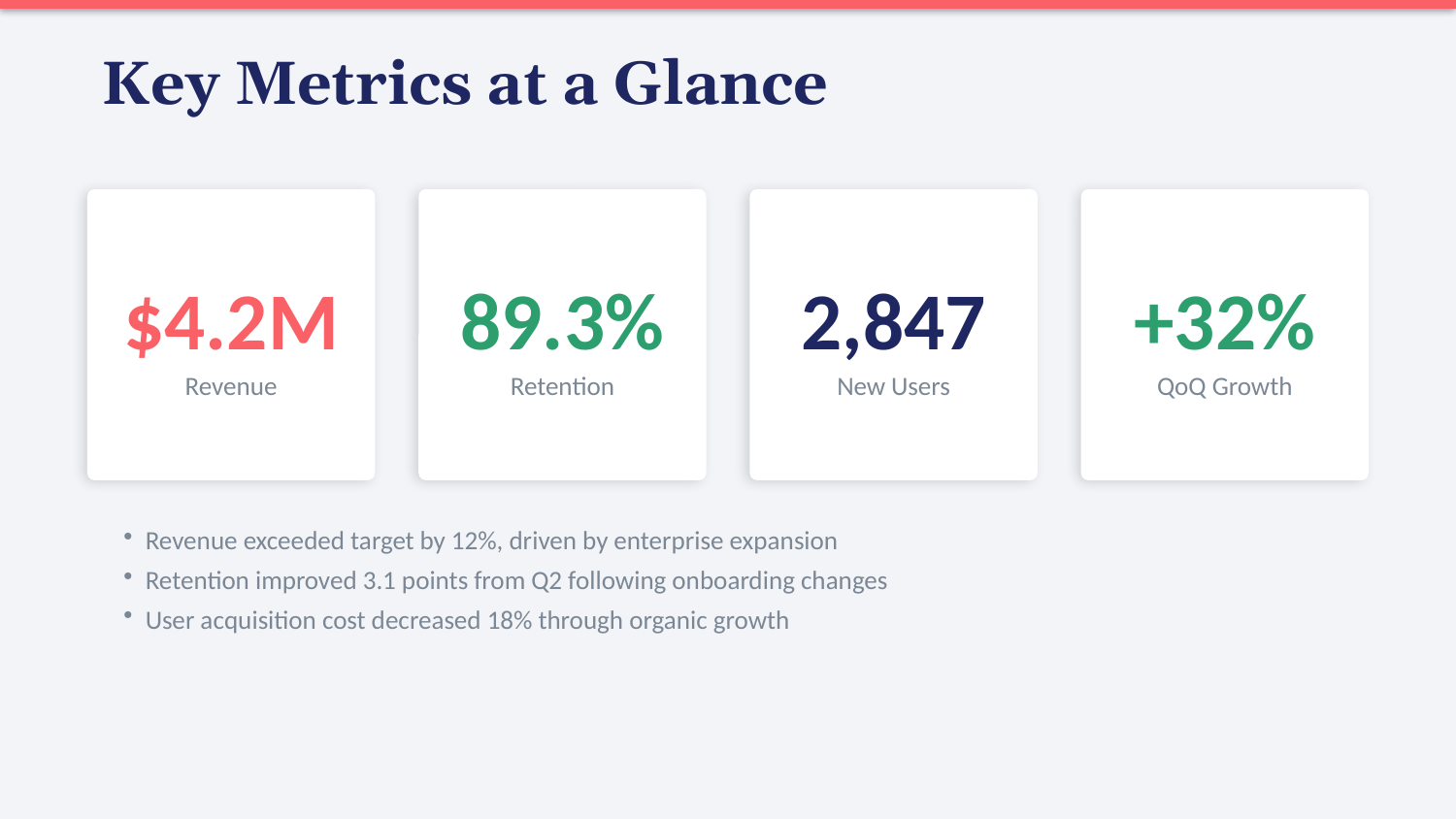

Key Metrics at a Glance

$4.2M
Revenue

89.3%
Retention

2,847
New Users

+32%
QoQ Growth
Revenue exceeded target by 12%, driven by enterprise expansion
Retention improved 3.1 points from Q2 following onboarding changes
User acquisition cost decreased 18% through organic growth